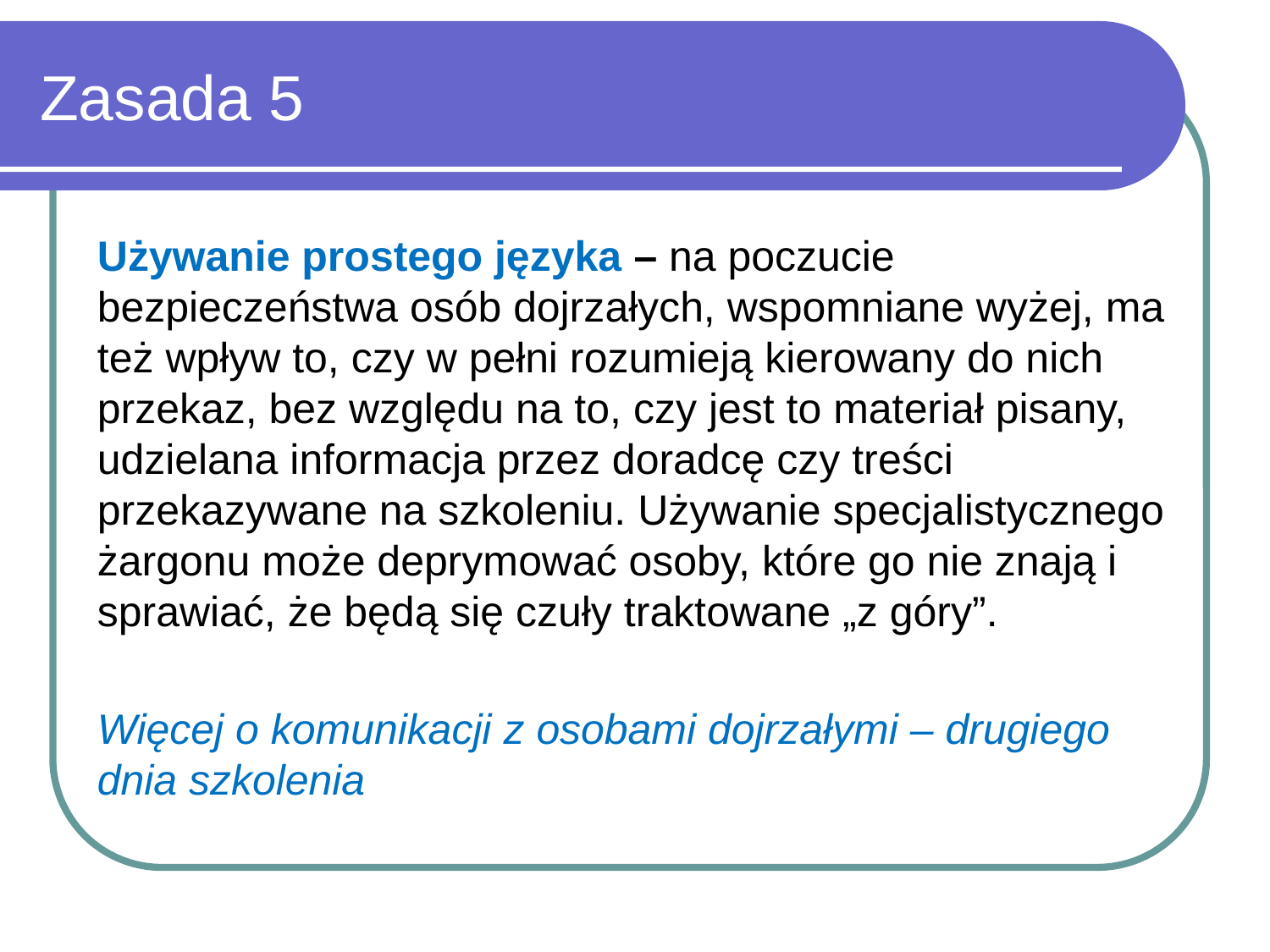

# Zasada 5
Używanie prostego języka – na poczucie bezpieczeństwa osób dojrzałych, wspomniane wyżej, ma też wpływ to, czy w pełni rozumieją kierowany do nich przekaz, bez względu na to, czy jest to materiał pisany, udzielana informacja przez doradcę czy treści przekazywane na szkoleniu. Używanie specjalistycznego żargonu może deprymować osoby, które go nie znają i sprawiać, że będą się czuły traktowane „z góry”.

Więcej o komunikacji z osobami dojrzałymi – drugiego dnia szkolenia